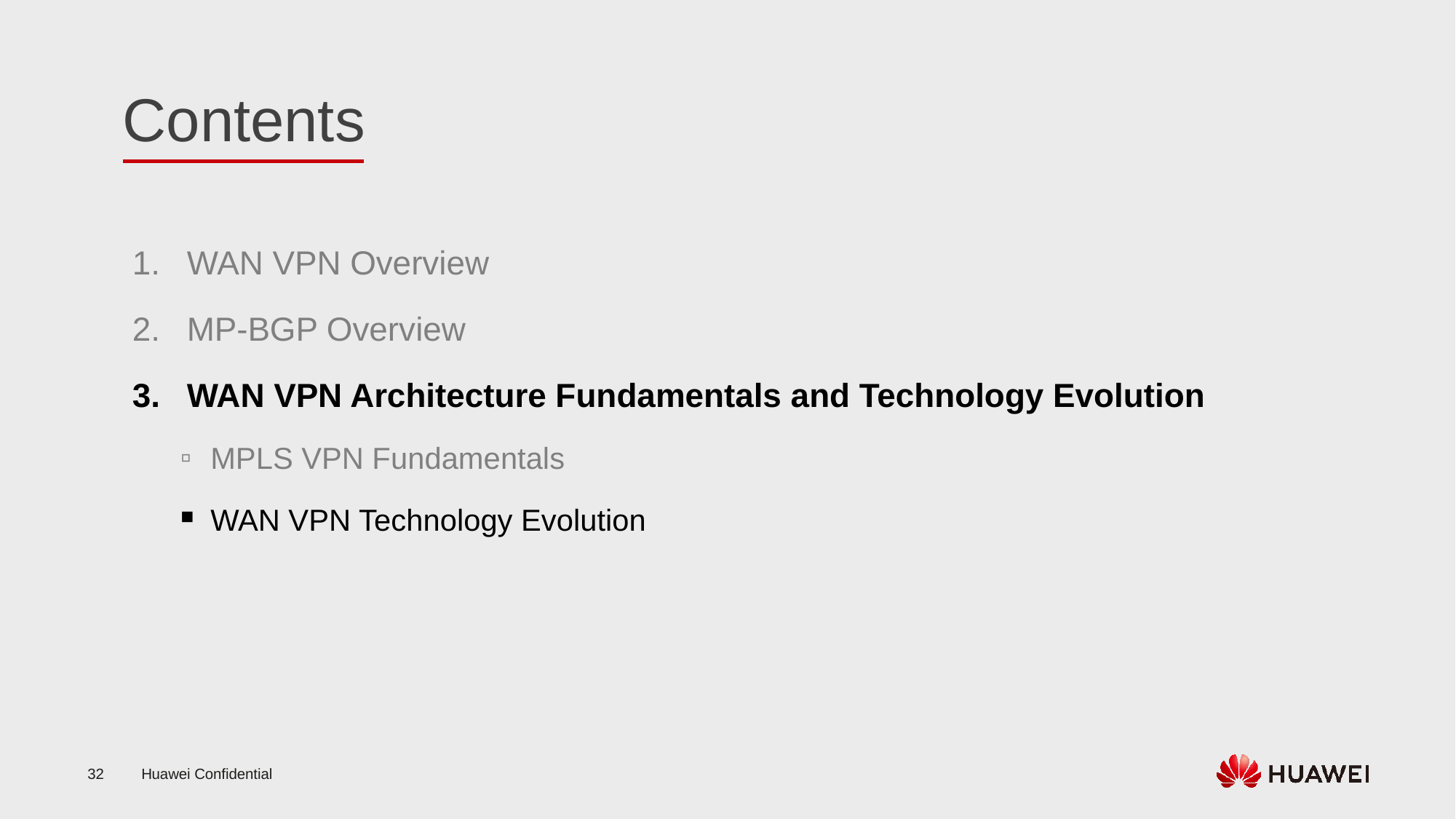

WAN VPN Overview
MP-BGP Overview
WAN VPN Architecture Fundamentals and Technology Evolution
MPLS VPN Fundamentals
WAN VPN Technology Evolution